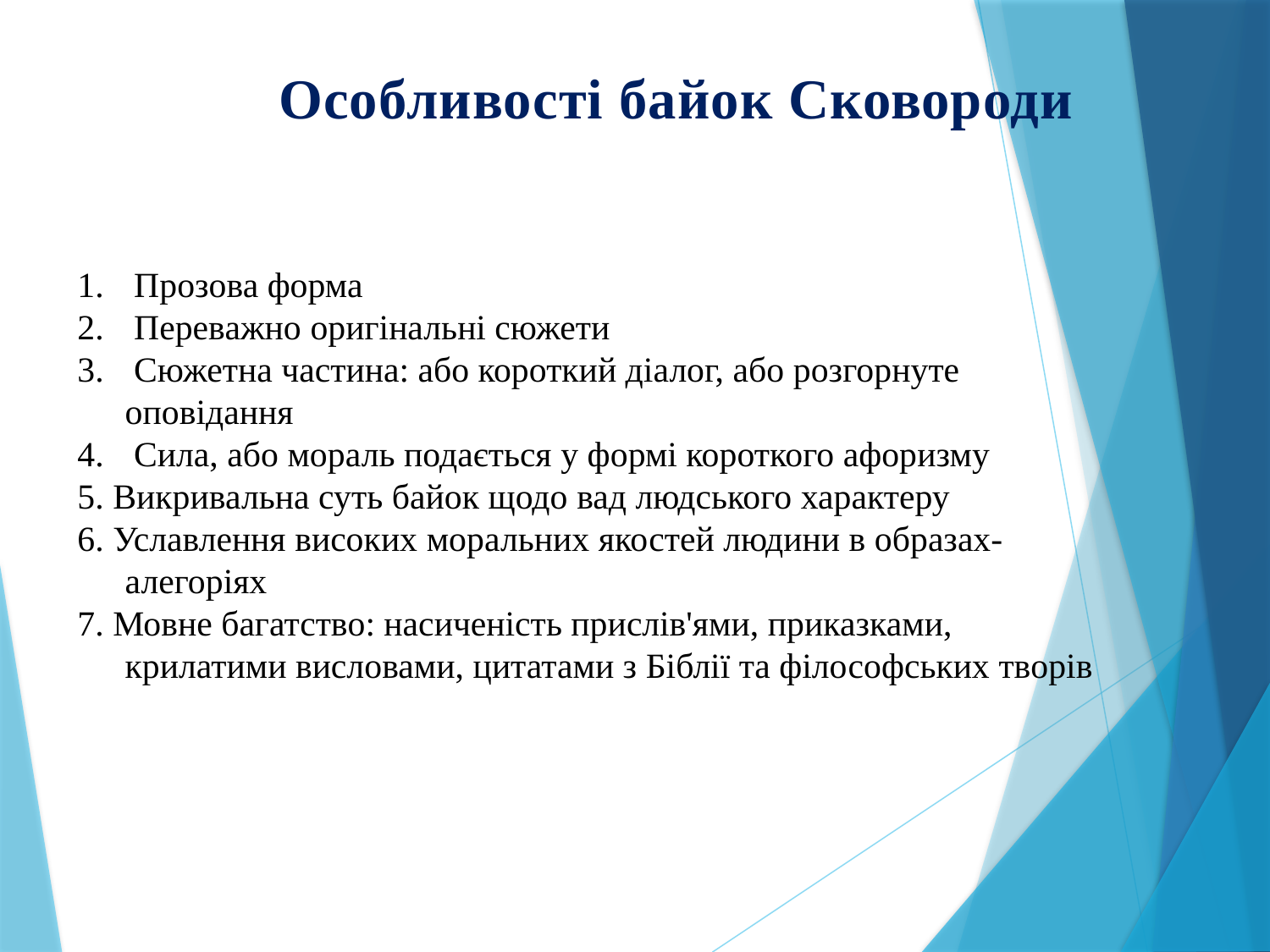

Особливості байок Сковороди
 Прозова форма
 Переважно оригінальні сюжети
 Сюжетна частина: або короткий діалог, або розгорнуте оповідання
 Сила, або мораль подається у формі короткого афоризму
5. Викривальна суть байок щодо вад людського характеру
6. Уславлення високих моральних якостей людини в образах-алегоріях
7. Мовне багатство: насиченість прислів'ями, приказками, крилатими висловами, цитатами з Біблії та філософських творів